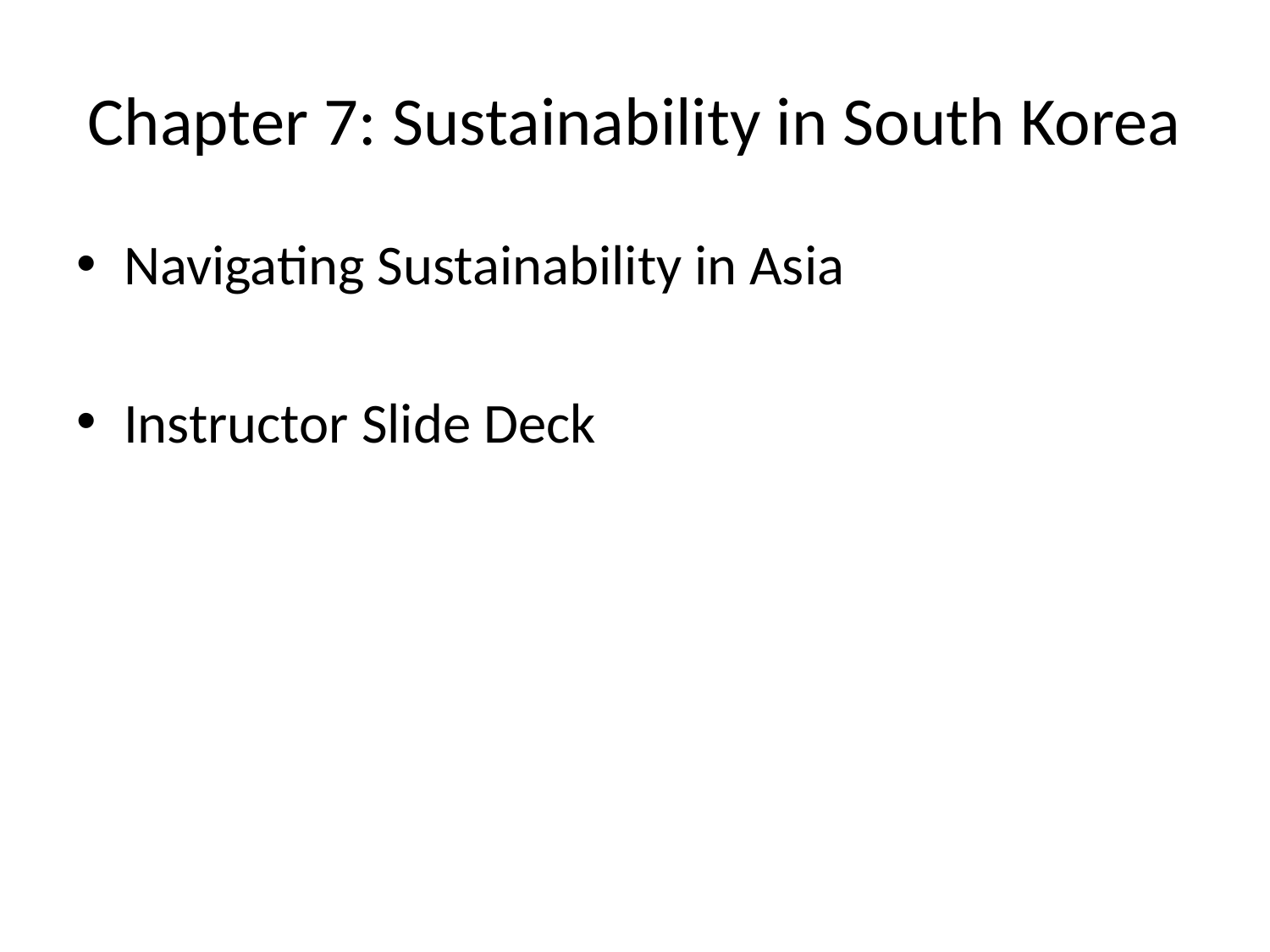

# Chapter 7: Sustainability in South Korea
Navigating Sustainability in Asia

Instructor Slide Deck